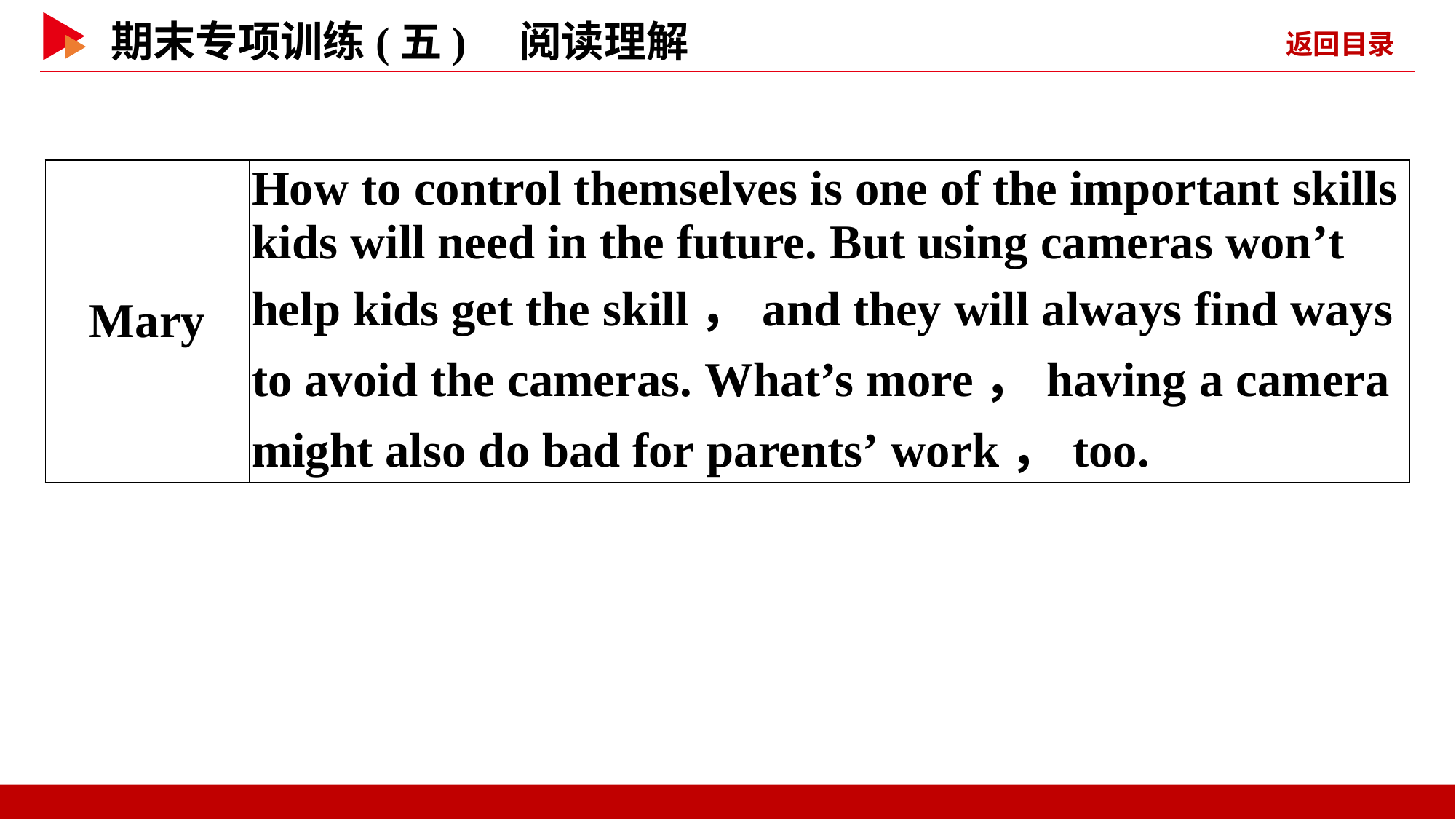

| Mary | How to control themselves is one of the important skills kids will need in the future. But using cameras won’t help kids get the skill，and they will always find ways to avoid the cameras. What’s more，having a camera might also do bad for parents’ work，too. |
| --- | --- |